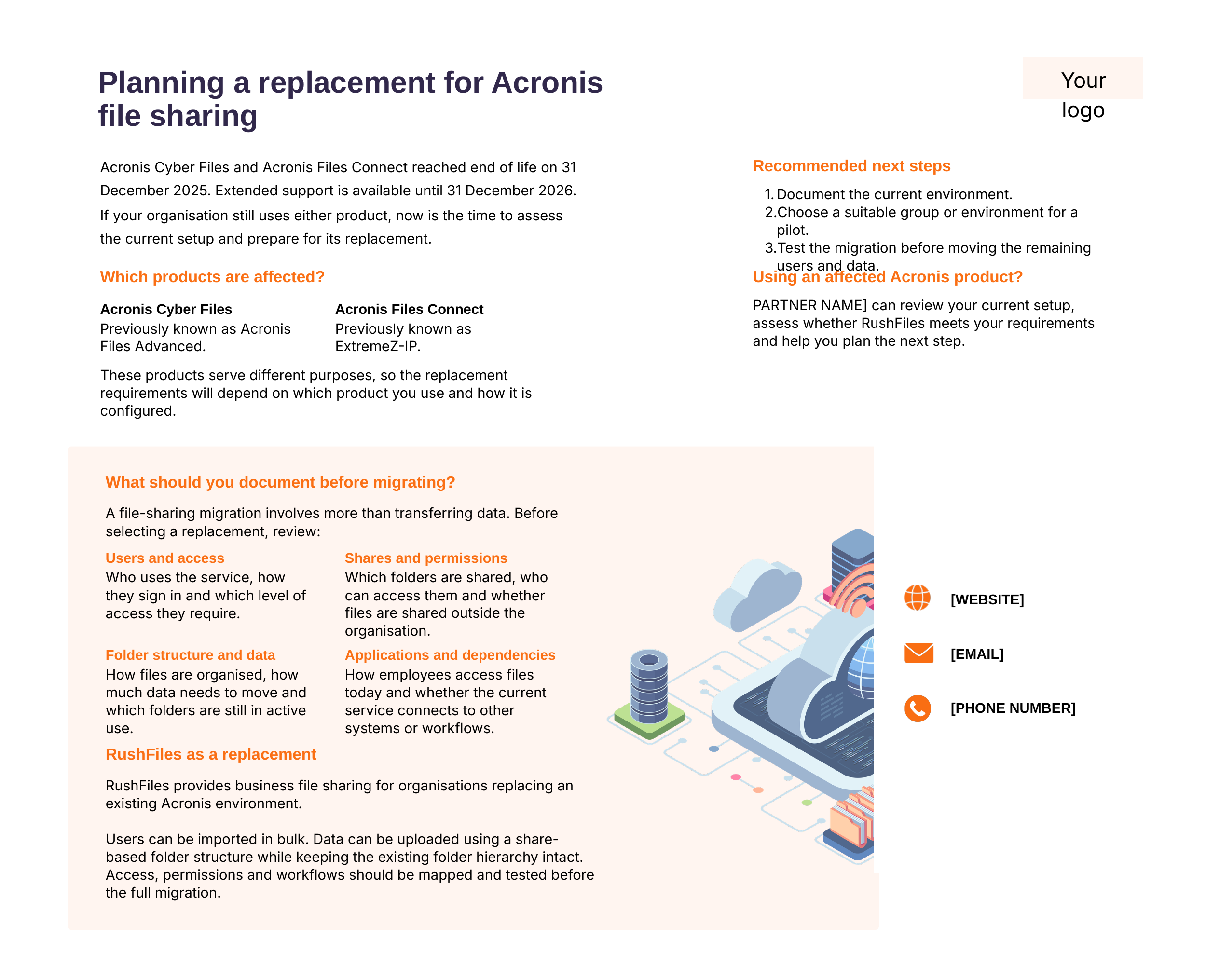

Your logo
Planning a replacement for Acronis file sharing
Acronis Cyber Files and Acronis Files Connect reached end of life on 31 December 2025. Extended support is available until 31 December 2026.
Recommended next steps
Document the current environment.
Choose a suitable group or environment for a pilot.
Test the migration before moving the remaining users and data.
If your organisation still uses either product, now is the time to assess the current setup and prepare for its replacement.
Which products are affected?
Using an affected Acronis product?
Acronis Cyber Files
Acronis Files Connect
PARTNER NAME] can review your current setup, assess whether RushFiles meets your requirements and help you plan the next step.
Previously known as Acronis Files Advanced.
Previously known as ExtremeZ-IP.
These products serve different purposes, so the replacement requirements will depend on which product you use and how it is configured.

What should you document before migrating?
A file-sharing migration involves more than transferring data. Before selecting a replacement, review:

Users and access
Shares and permissions
Who uses the service, how they sign in and which level of access they require.
Which folders are shared, who can access them and whether files are shared outside the organisation.
[WEBSITE]

[EMAIL]
Folder structure and data
Applications and dependencies

How files are organised, how much data needs to move and which folders are still in active use.
How employees access files today and whether the current service connects to other systems or workflows.
[PHONE NUMBER]

RushFiles as a replacement
RushFiles provides business file sharing for organisations replacing an existing Acronis environment.

Users can be imported in bulk. Data can be uploaded using a share-based folder structure while keeping the existing folder hierarchy intact. Access, permissions and workflows should be mapped and tested before the full migration.